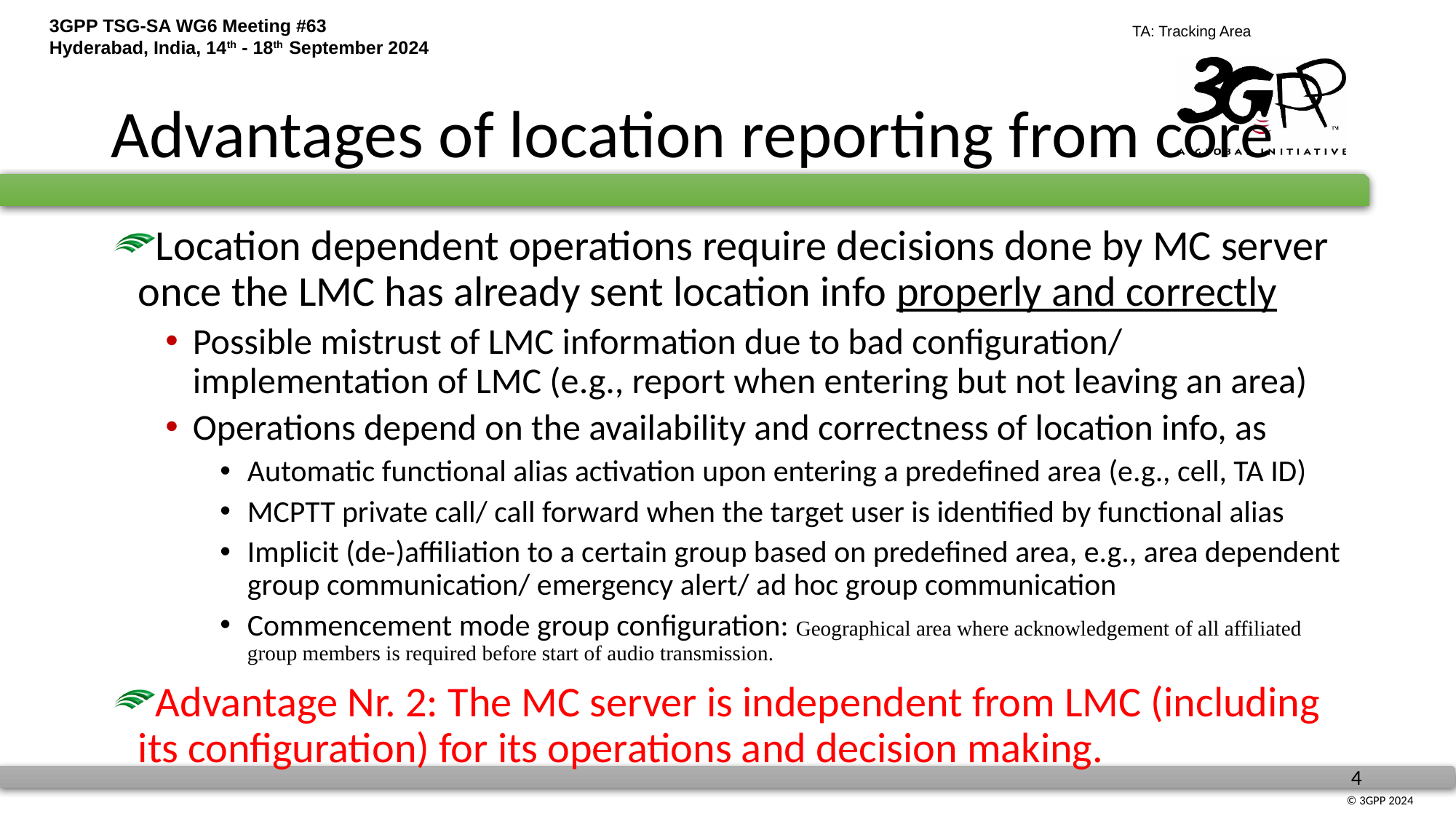

TA: Tracking Area
# Advantages of location reporting from core
Location dependent operations require decisions done by MC server once the LMC has already sent location info properly and correctly
Possible mistrust of LMC information due to bad configuration/ implementation of LMC (e.g., report when entering but not leaving an area)
Operations depend on the availability and correctness of location info, as
Automatic functional alias activation upon entering a predefined area (e.g., cell, TA ID)
MCPTT private call/ call forward when the target user is identified by functional alias
Implicit (de-)affiliation to a certain group based on predefined area, e.g., area dependent group communication/ emergency alert/ ad hoc group communication
Commencement mode group configuration: Geographical area where acknowledgement of all affiliated group members is required before start of audio transmission.
Advantage Nr. 2: The MC server is independent from LMC (including its configuration) for its operations and decision making.